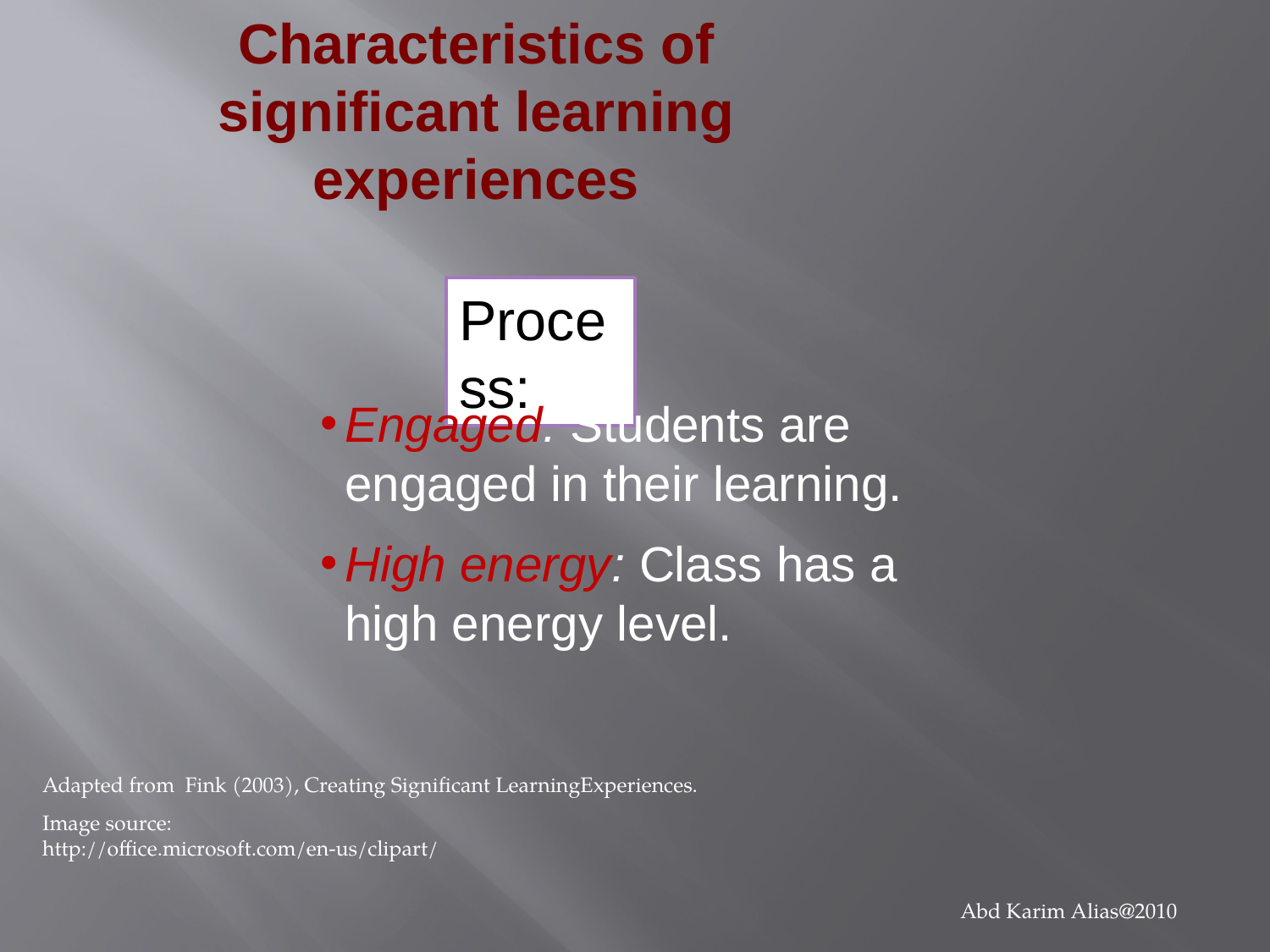

# Characteristics of significant learning experiences
Process:
Engaged: Students are engaged in their learning.
High energy: Class has a high energy level.
Adapted from  Fink (2003), Creating Significant LearningExperiences.
Image source: http://office.microsoft.com/en-us/clipart/
Abd Karim Alias@2010